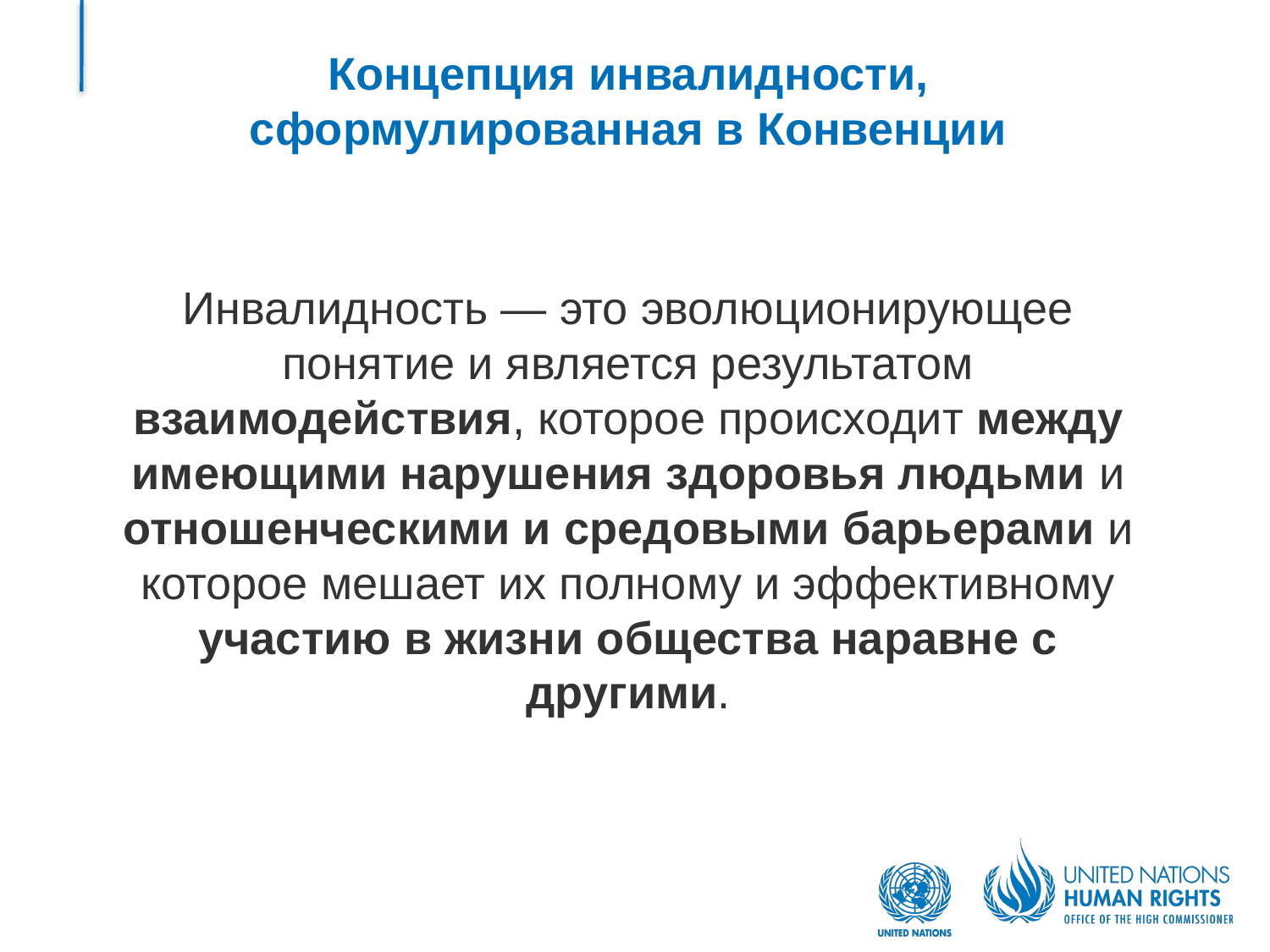

# Концепция инвалидности, сформулированная в Конвенции

Инвалидность — это эволюционирующее понятие и является результатом взаимодействия, которое происходит между имеющими нарушения здоровья людьми и отношенческими и средовыми барьерами и которое мешает их полному и эффективному участию в жизни общества наравне с другими.